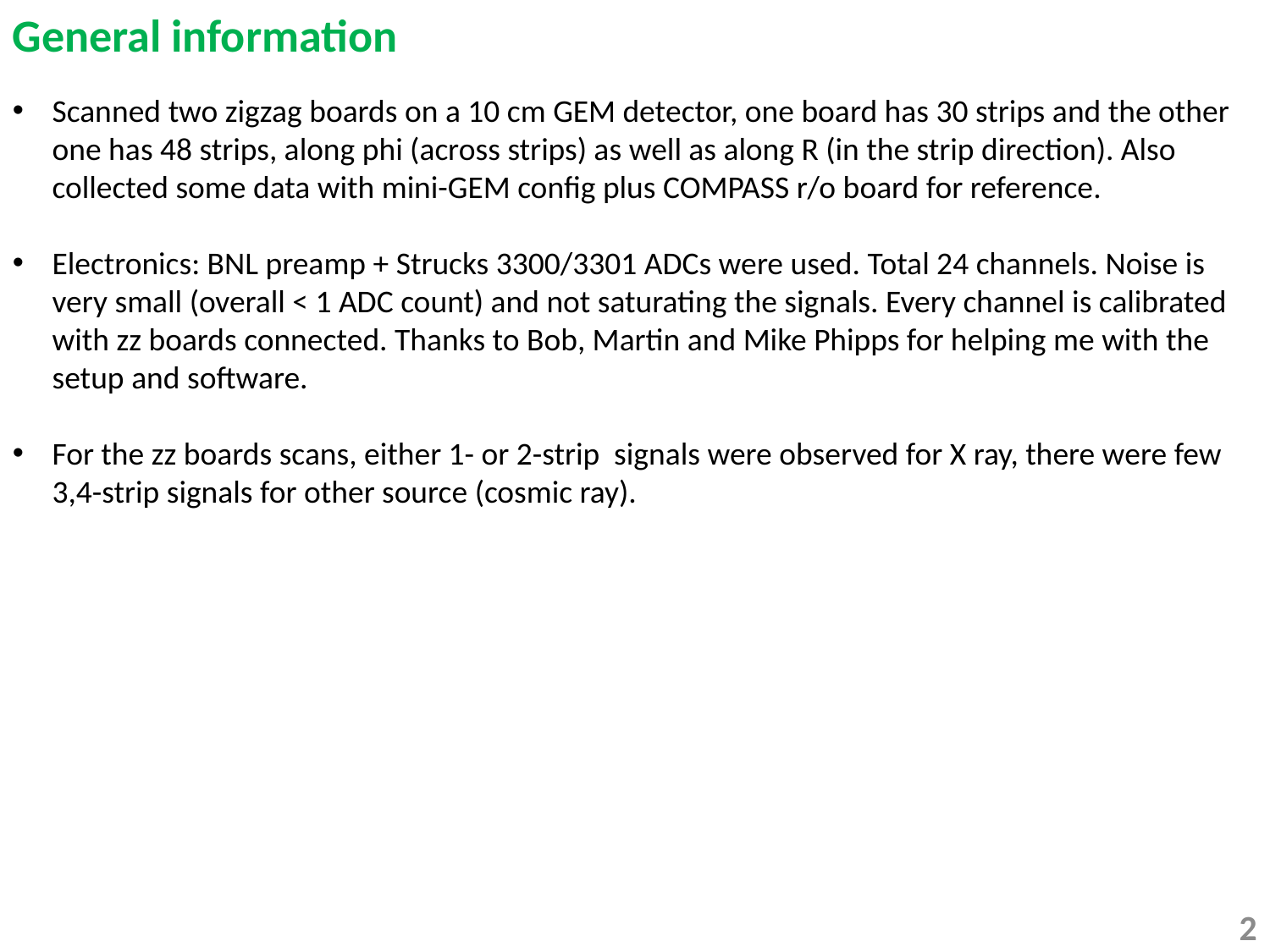

General information
Scanned two zigzag boards on a 10 cm GEM detector, one board has 30 strips and the other one has 48 strips, along phi (across strips) as well as along R (in the strip direction). Also collected some data with mini-GEM config plus COMPASS r/o board for reference.

Electronics: BNL preamp + Strucks 3300/3301 ADCs were used. Total 24 channels. Noise is very small (overall < 1 ADC count) and not saturating the signals. Every channel is calibrated with zz boards connected. Thanks to Bob, Martin and Mike Phipps for helping me with the setup and software.

For the zz boards scans, either 1- or 2-strip  signals were observed for X ray, there were few 3,4-strip signals for other source (cosmic ray).

2